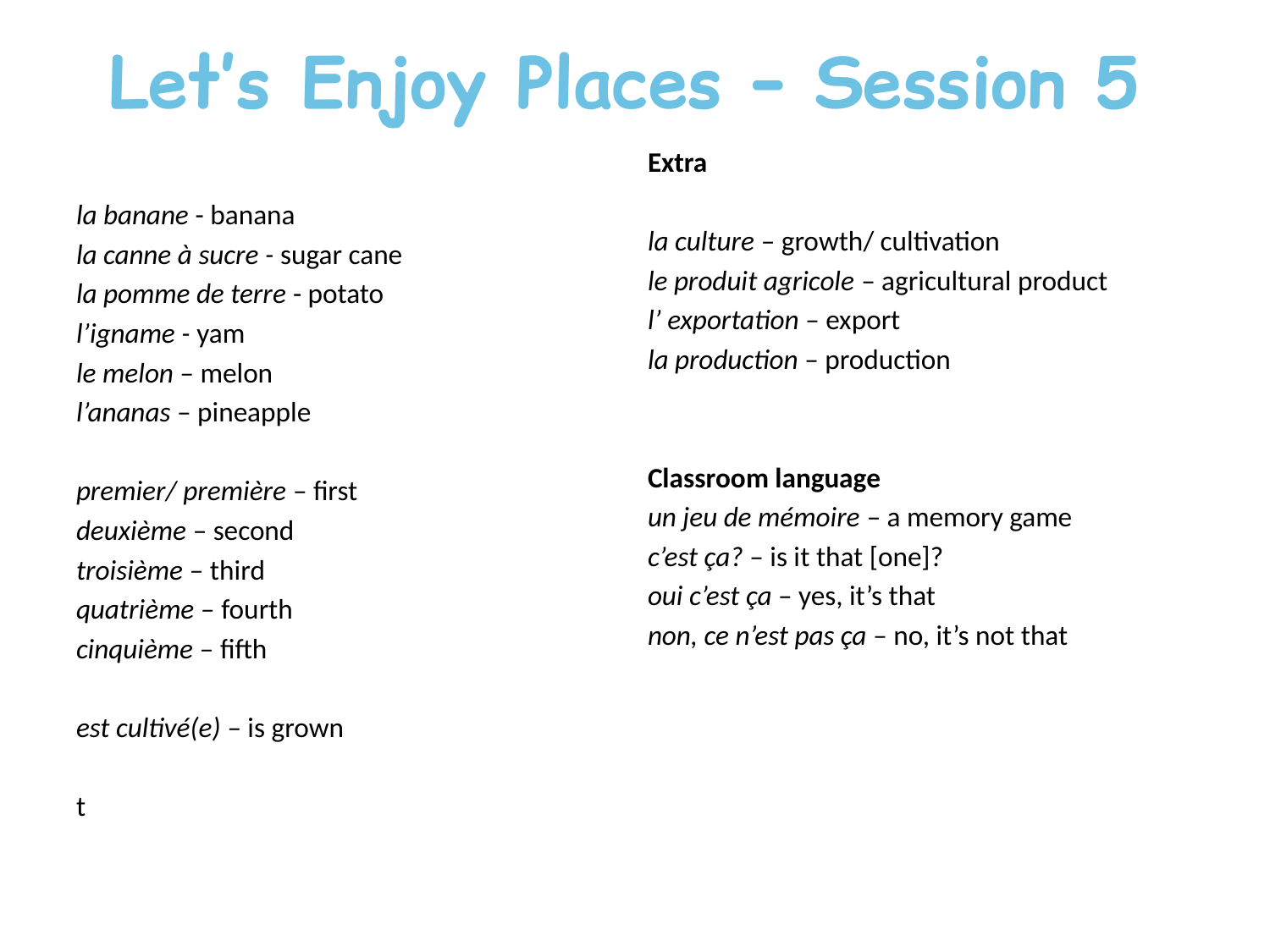

# Let’s Enjoy Places – Session 5
Extra

la culture – growth/ cultivation
le produit agricole – agricultural product
l’ exportation – export
la production – production

Classroom language
un jeu de mémoire – a memory game
c’est ça? – is it that [one]?
oui c’est ça – yes, it’s that
non, ce n’est pas ça – no, it’s not that

la banane - banana
la canne à sucre - sugar cane
la pomme de terre - potato
l’igname - yam
le melon – melon
l’ananas – pineapple

premier/ première – first
deuxième – second
troisième – third
quatrième – fourth
cinquième – fifth

est cultivé(e) – is grown

t